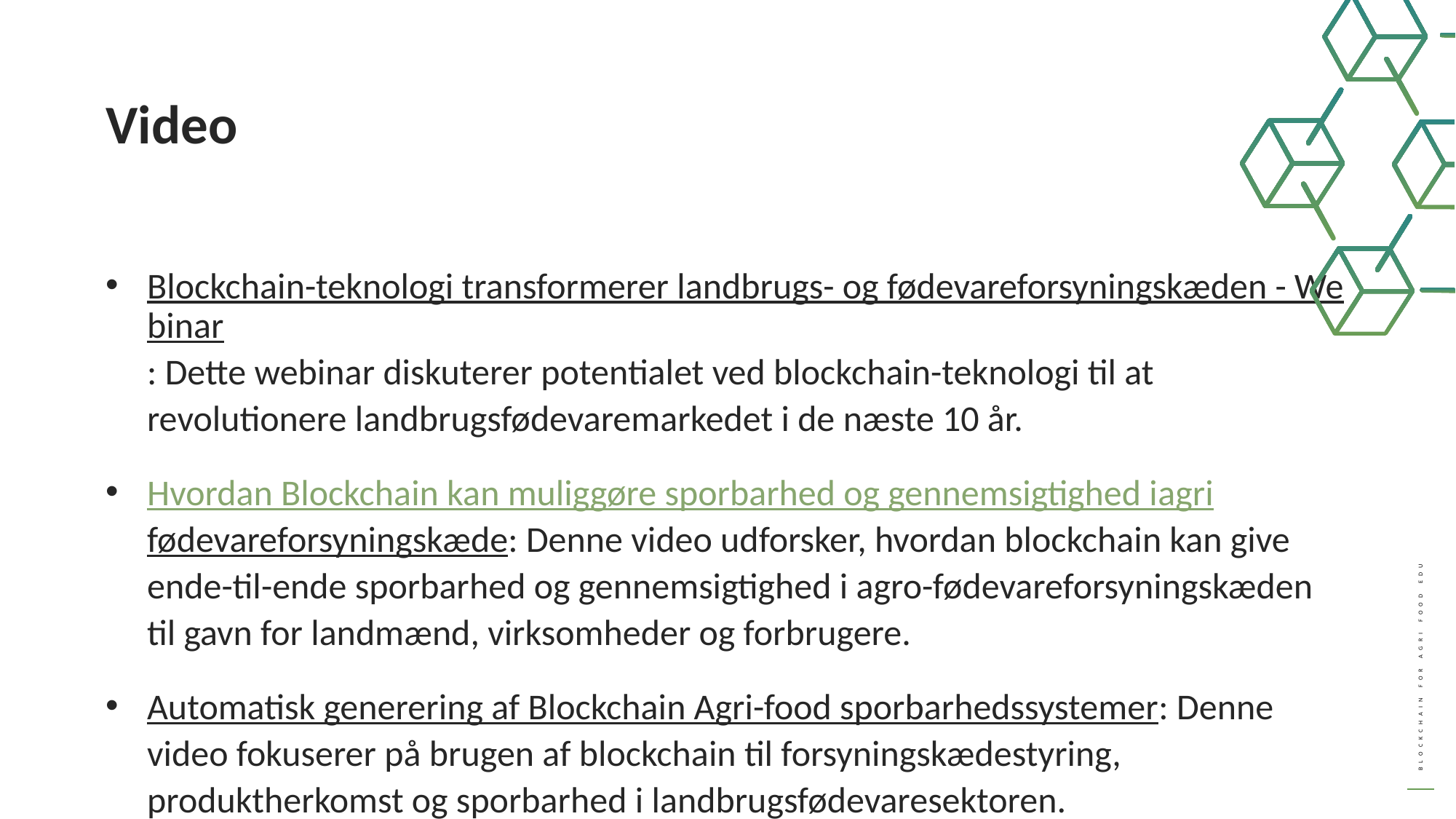

Video
Blockchain-teknologi transformerer landbrugs- og fødevareforsyningskæden - Webinar: Dette webinar diskuterer potentialet ved blockchain-teknologi til at revolutionere landbrugsfødevaremarkedet i de næste 10 år.
Hvordan Blockchain kan muliggøre sporbarhed og gennemsigtighed iagrifødevareforsyningskæde: Denne video udforsker, hvordan blockchain kan give ende-til-ende sporbarhed og gennemsigtighed i agro-fødevareforsyningskæden til gavn for landmænd, virksomheder og forbrugere.
Automatisk generering af Blockchain Agri-food sporbarhedssystemer: Denne video fokuserer på brugen af ​​blockchain til forsyningskædestyring, produktherkomst og sporbarhed i landbrugsfødevaresektoren.